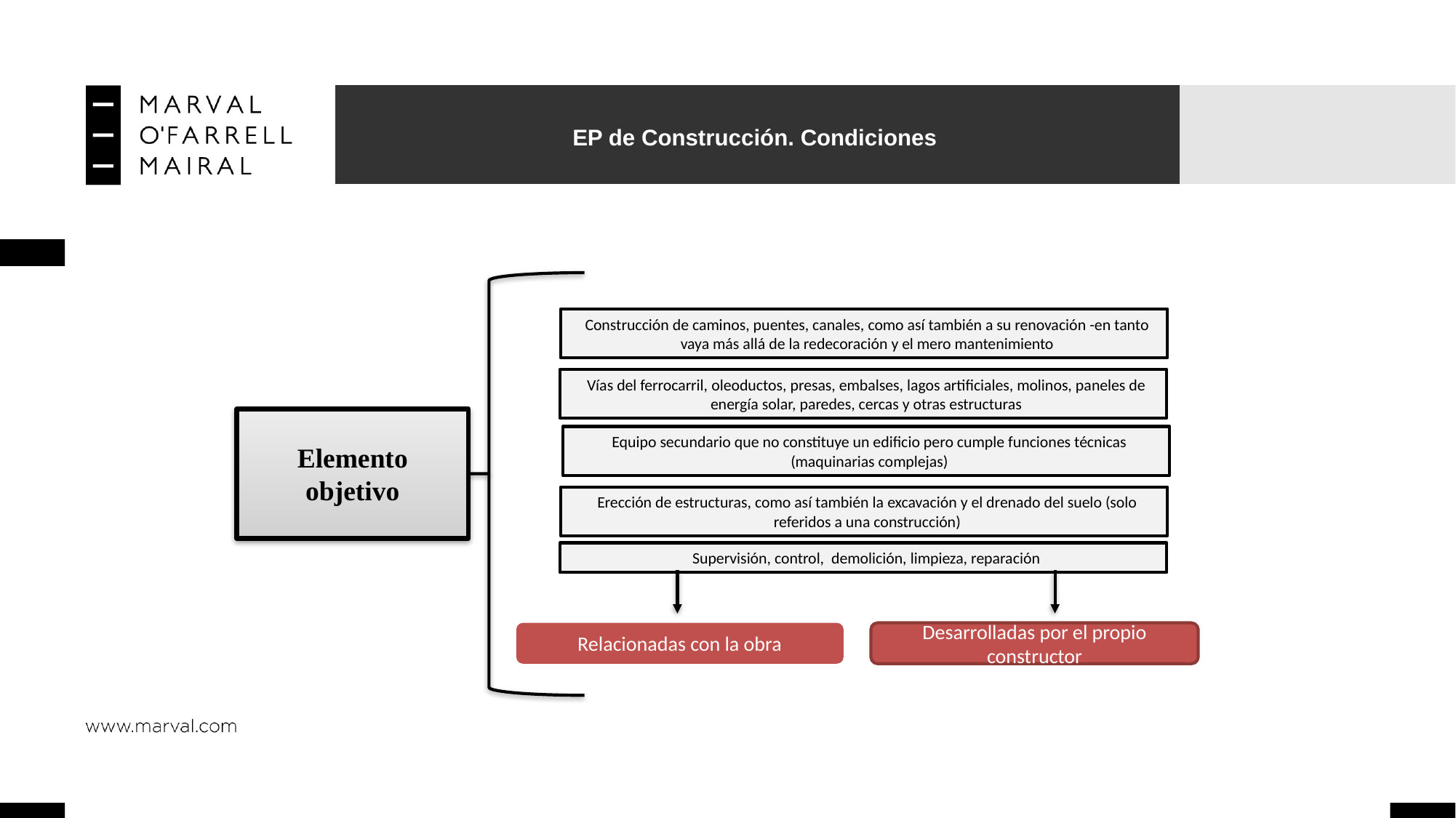

# EP de Construcción. Condiciones

Construcción de caminos, puentes, canales, como así también a su renovación -en tanto vaya más allá de la redecoración y el mero mantenimiento
Vías del ferrocarril, oleoductos, presas, embalses, lagos artificiales, molinos, paneles de energía solar, paredes, cercas y otras estructuras
Elemento objetivo
Equipo secundario que no constituye un edificio pero cumple funciones técnicas (maquinarias complejas)
Erección de estructuras, como así también la excavación y el drenado del suelo (solo referidos a una construcción)
Supervisión, control,  demolición, limpieza, reparación
Desarrolladas por el propio constructor
Relacionadas con la obra